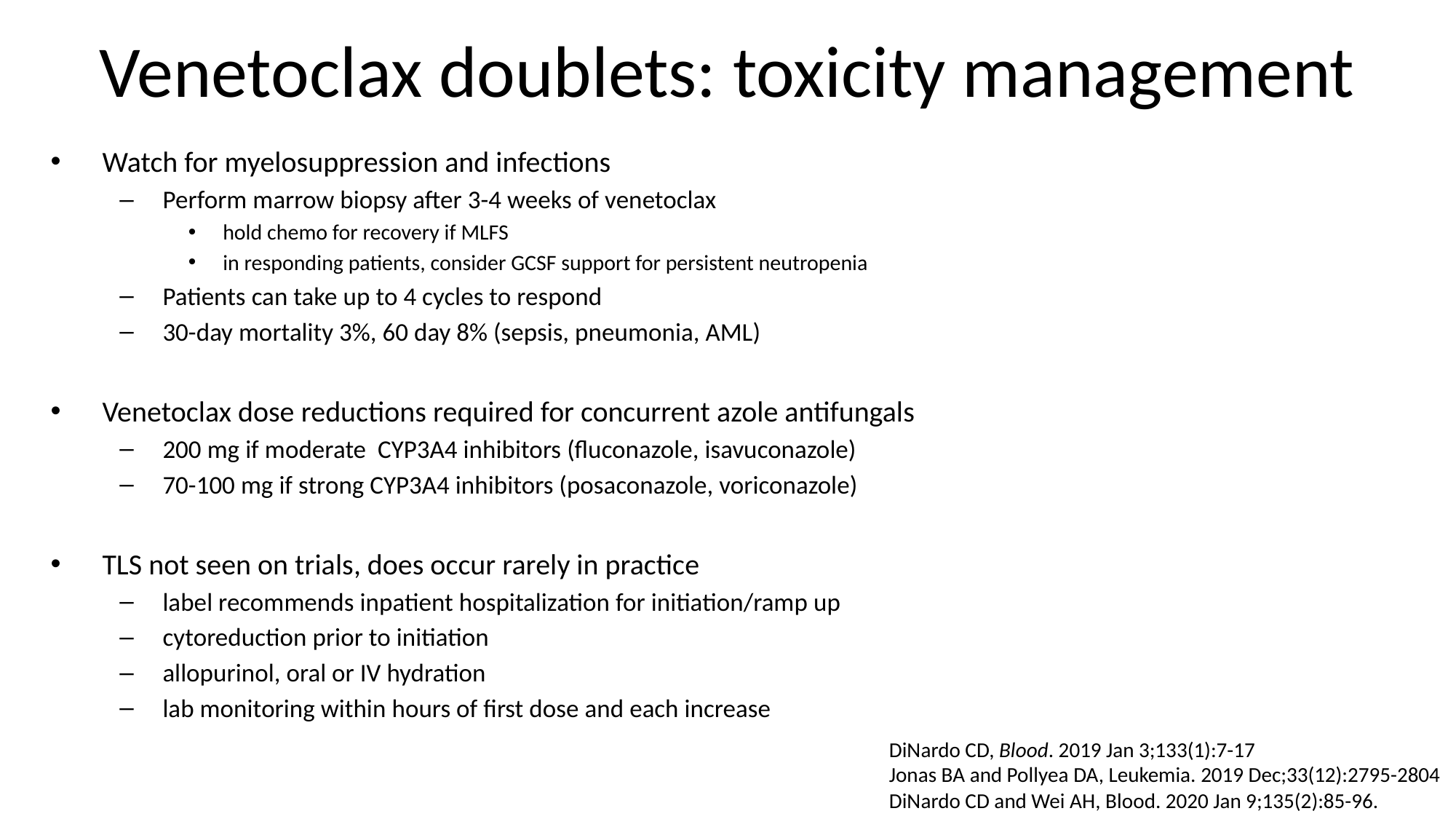

# Venetoclax doublets: toxicity management
Watch for myelosuppression and infections
Perform marrow biopsy after 3-4 weeks of venetoclax
hold chemo for recovery if MLFS
in responding patients, consider GCSF support for persistent neutropenia
Patients can take up to 4 cycles to respond
30-day mortality 3%, 60 day 8% (sepsis, pneumonia, AML)

Venetoclax dose reductions required for concurrent azole antifungals
200 mg if moderate  CYP3A4 inhibitors (fluconazole, isavuconazole)
70-100 mg if strong CYP3A4 inhibitors (posaconazole, voriconazole)

TLS not seen on trials, does occur rarely in practice
label recommends inpatient hospitalization for initiation/ramp up
cytoreduction prior to initiation
allopurinol, oral or IV hydration
lab monitoring within hours of first dose and each increase
DiNardo CD, Blood. 2019 Jan 3;133(1):7-17
Jonas BA and Pollyea DA, Leukemia. 2019 Dec;33(12):2795-2804
DiNardo CD and Wei AH, Blood. 2020 Jan 9;135(2):85-96.